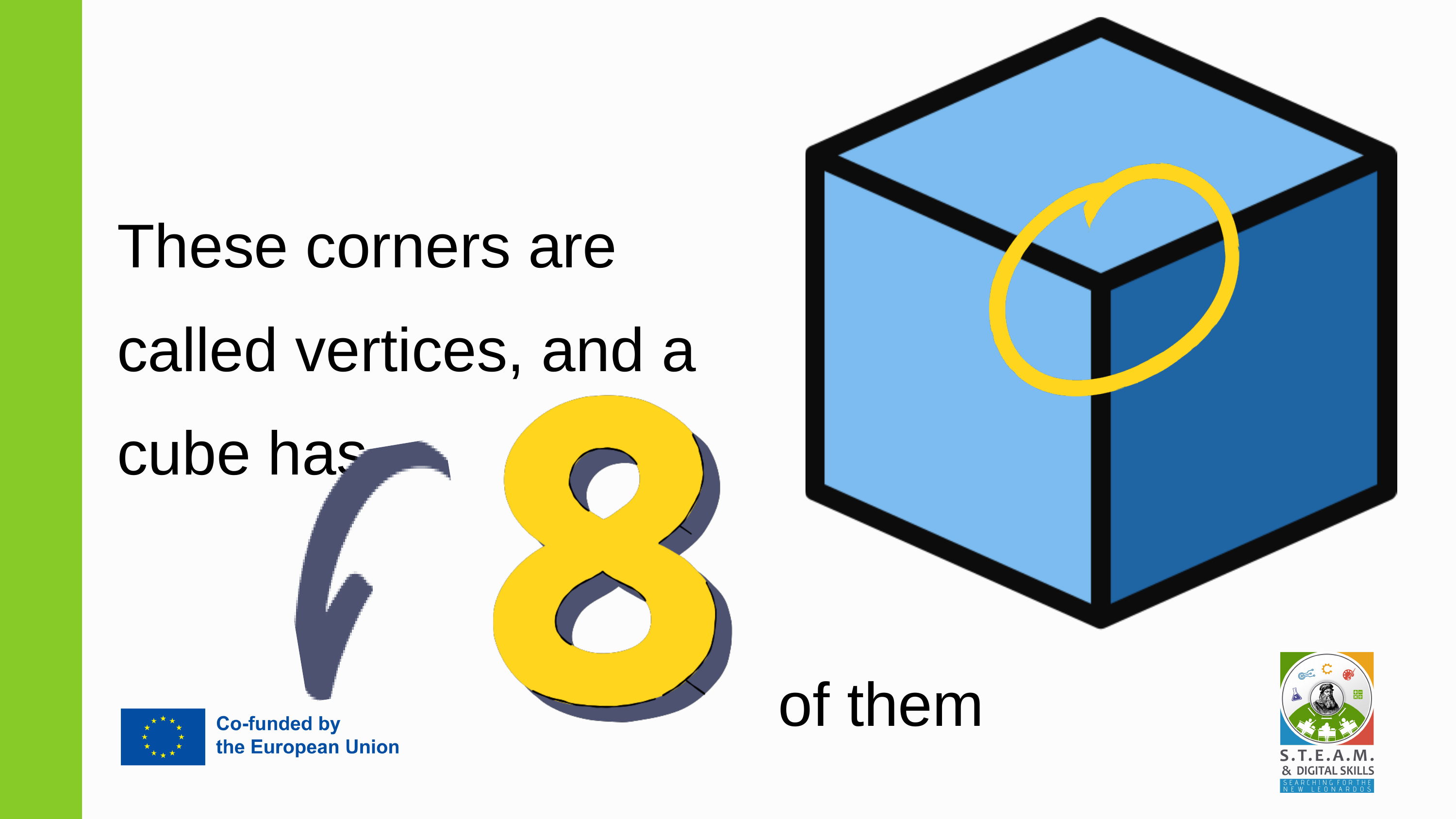

These corners are called vertices, and a cube has

of them